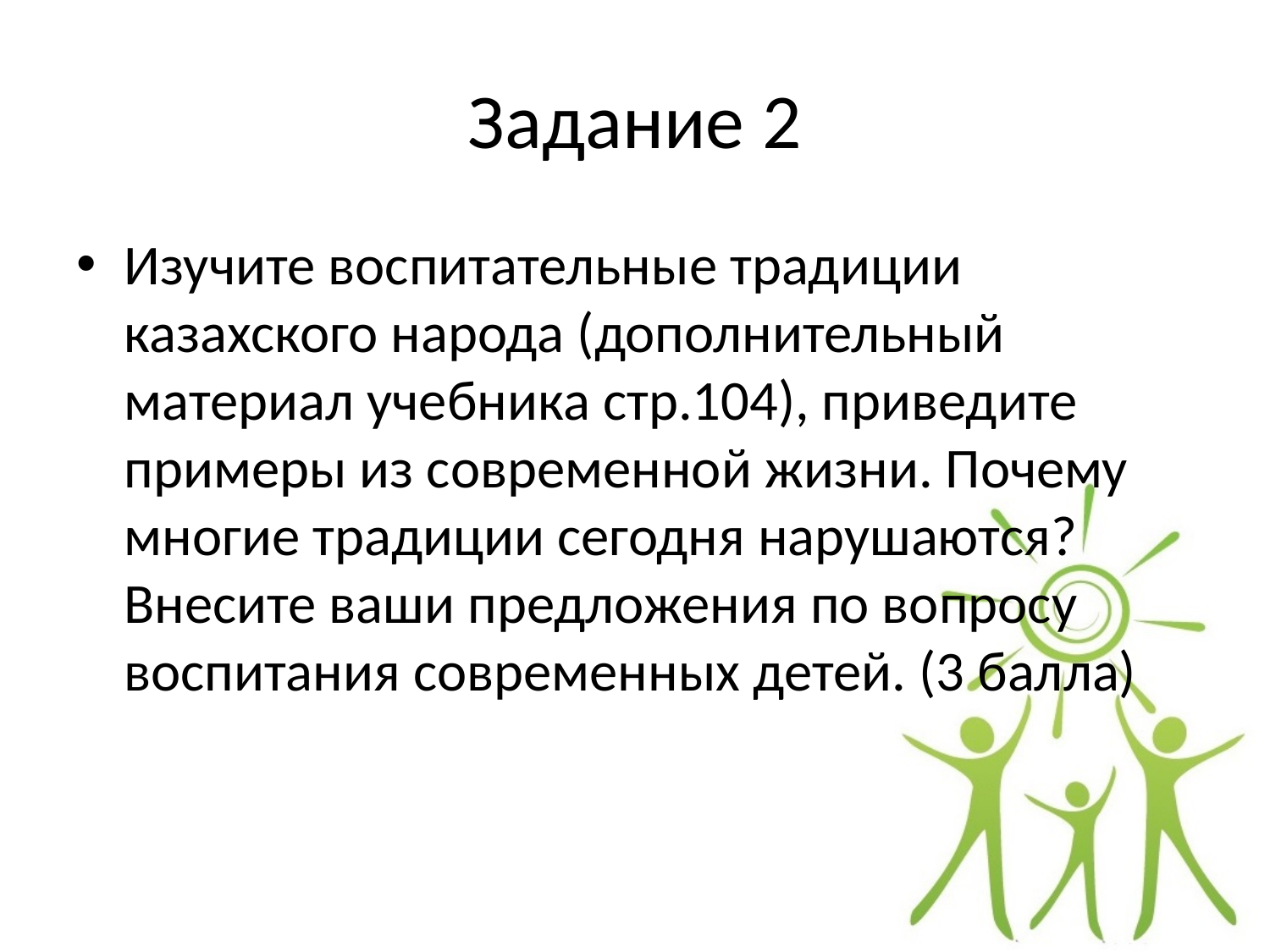

# Задание 2
Изучите воспитательные традиции казахского народа (дополнительный материал учебника стр.104), приведите примеры из современной жизни. Почему многие традиции сегодня нарушаются? Внесите ваши предложения по вопросу воспитания современных детей. (3 балла)